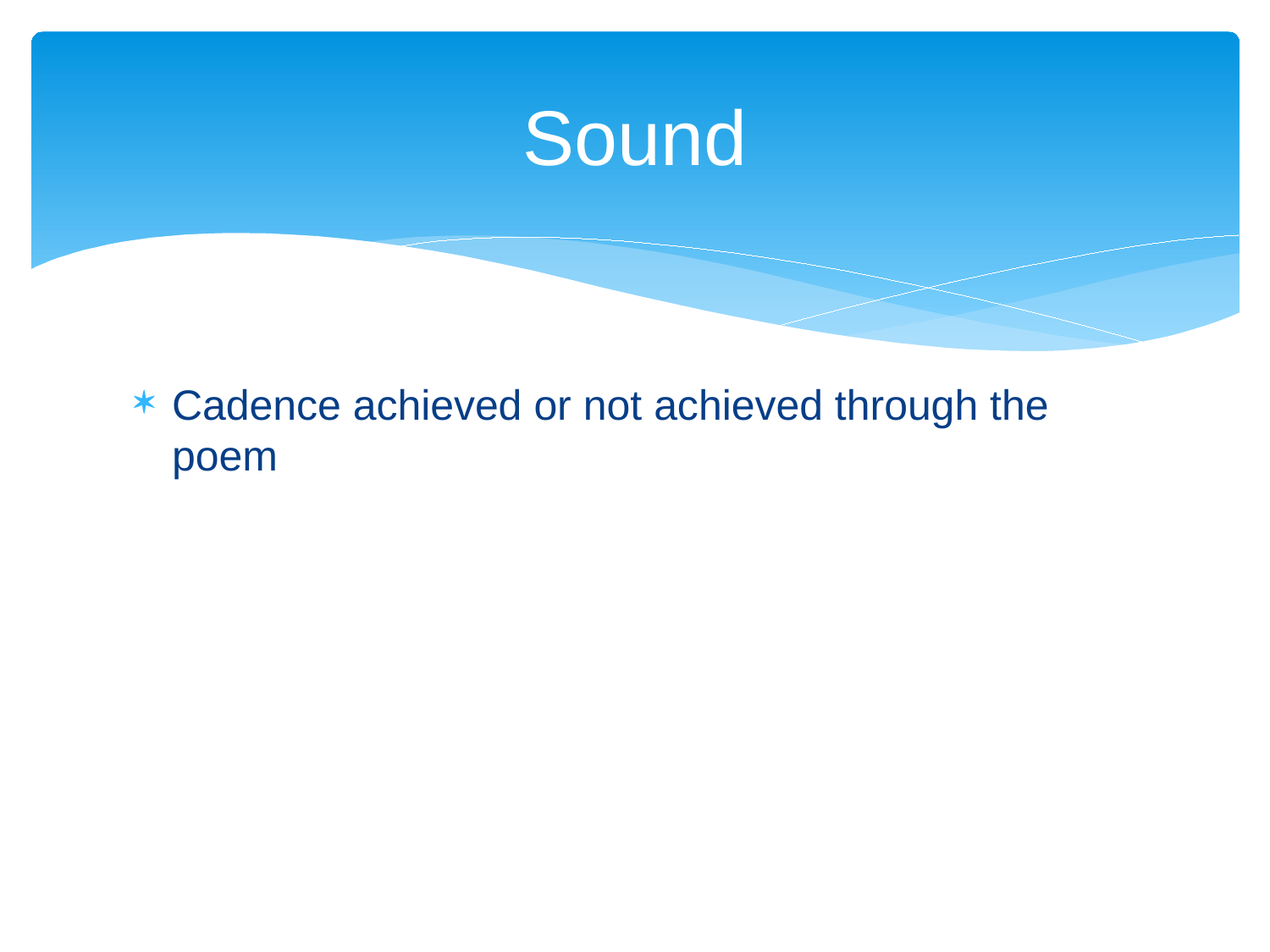

# Sound
Cadence achieved or not achieved through the poem